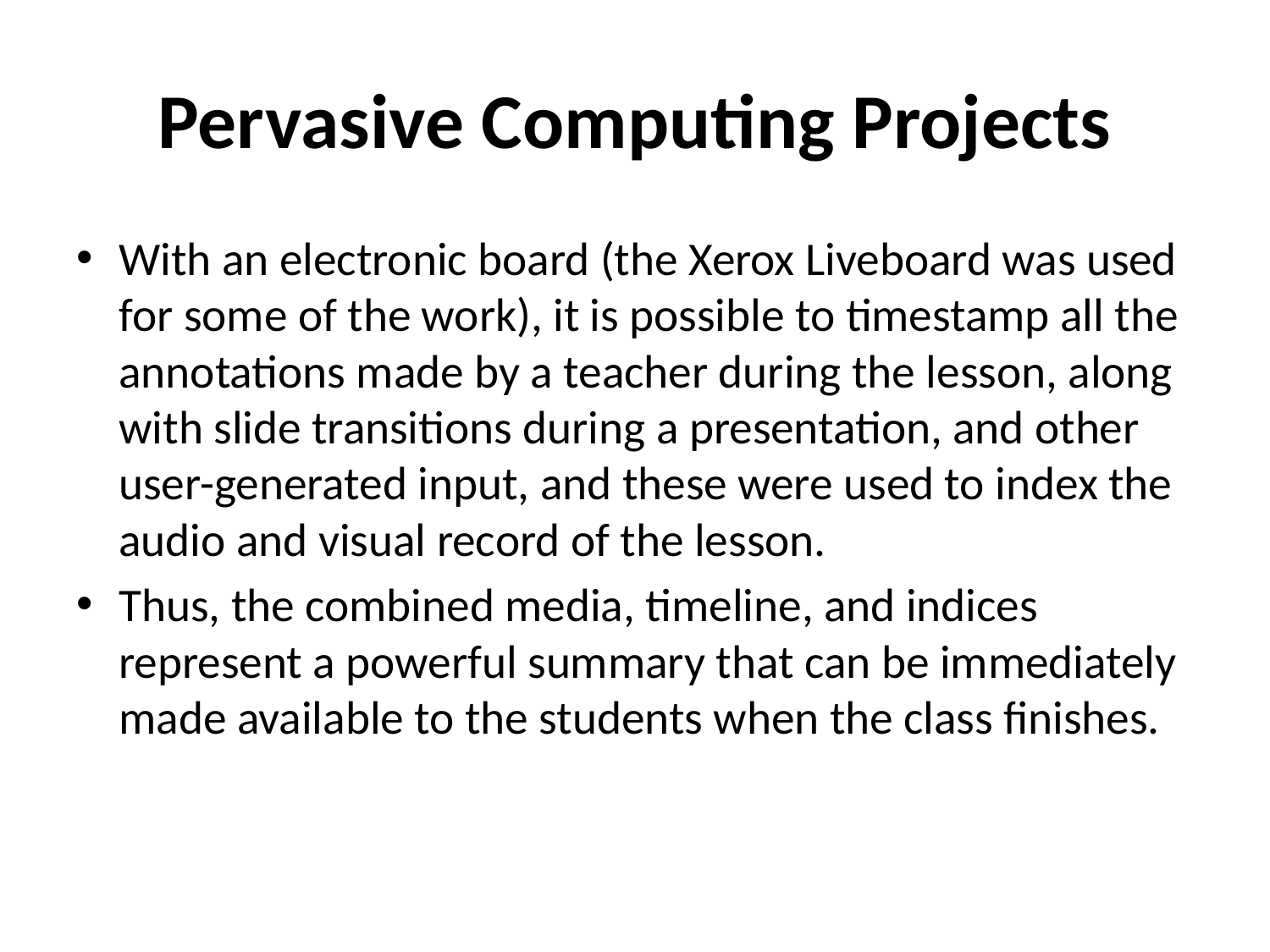

# Pervasive Computing Projects
With an electronic board (the Xerox Liveboard was used for some of the work), it is possible to timestamp all the annotations made by a teacher during the lesson, along with slide transitions during a presentation, and other user-generated input, and these were used to index the audio and visual record of the lesson.
Thus, the combined media, timeline, and indices represent a powerful summary that can be immediately made available to the students when the class finishes.